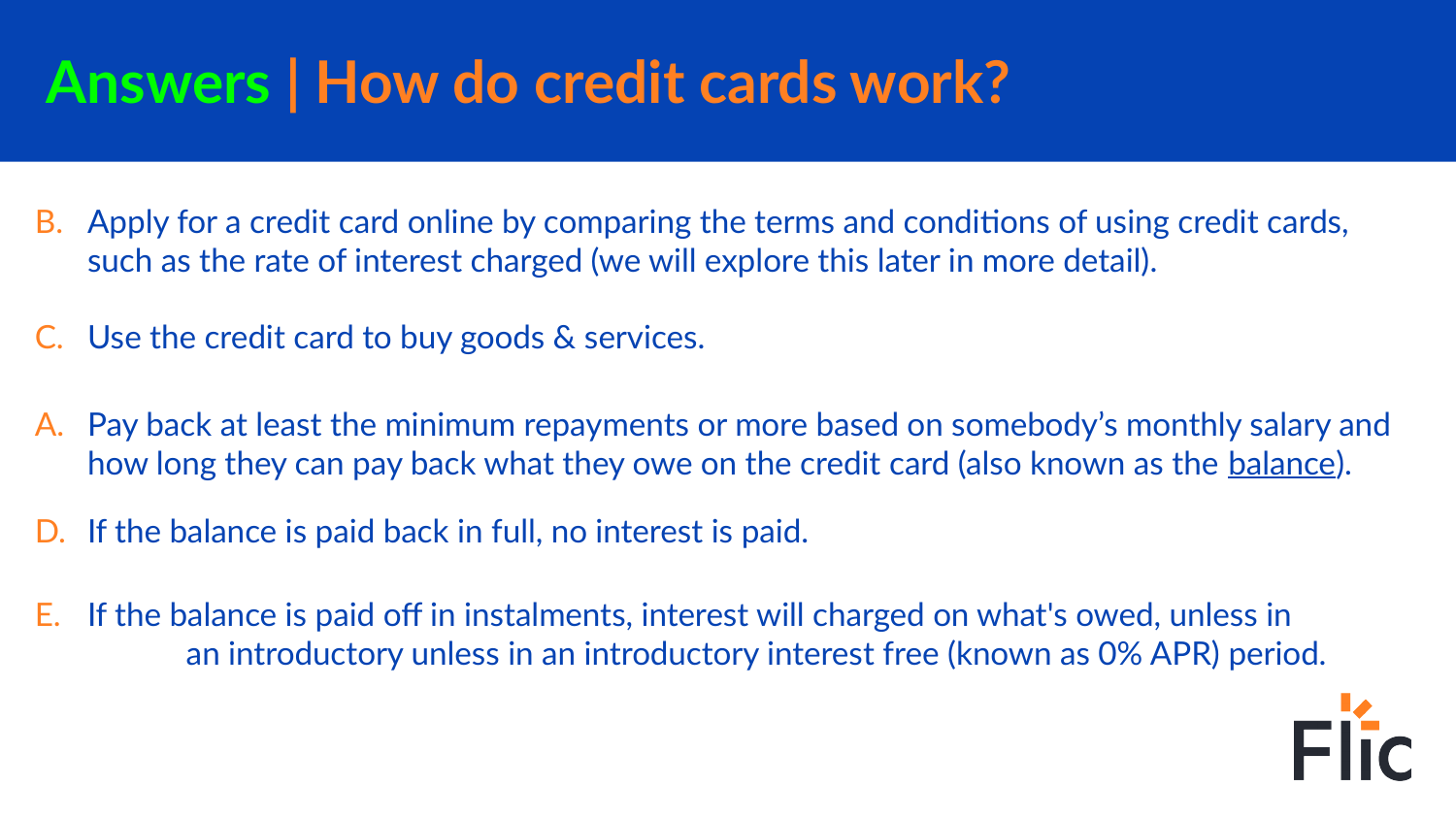

# Answers | How do credit cards work?
Apply for a credit card online by comparing the terms and conditions of using credit cards, such as the rate of interest charged (we will explore this later in more detail).
Use the credit card to buy goods & services.
Pay back at least the minimum repayments or more based on somebody’s monthly salary and how long they can pay back what they owe on the credit card (also known as the balance).

If the balance is paid back in full, no interest is paid.
If the balance is paid off in instalments, interest will charged on what's owed, unless in                       an introductory unless in an introductory interest free (known as 0% APR) period.